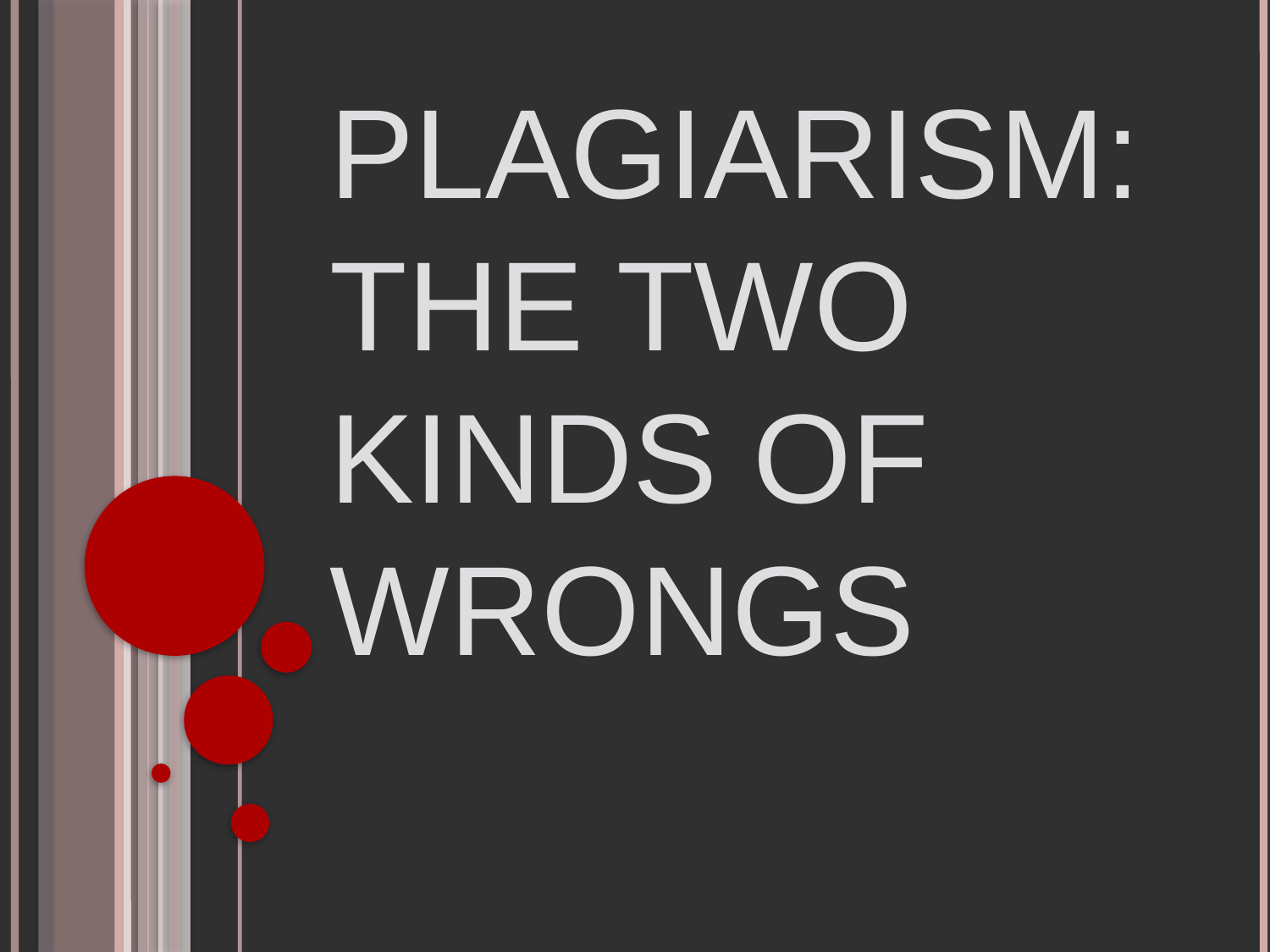

# Plagiarism: The two kinds of wrongs